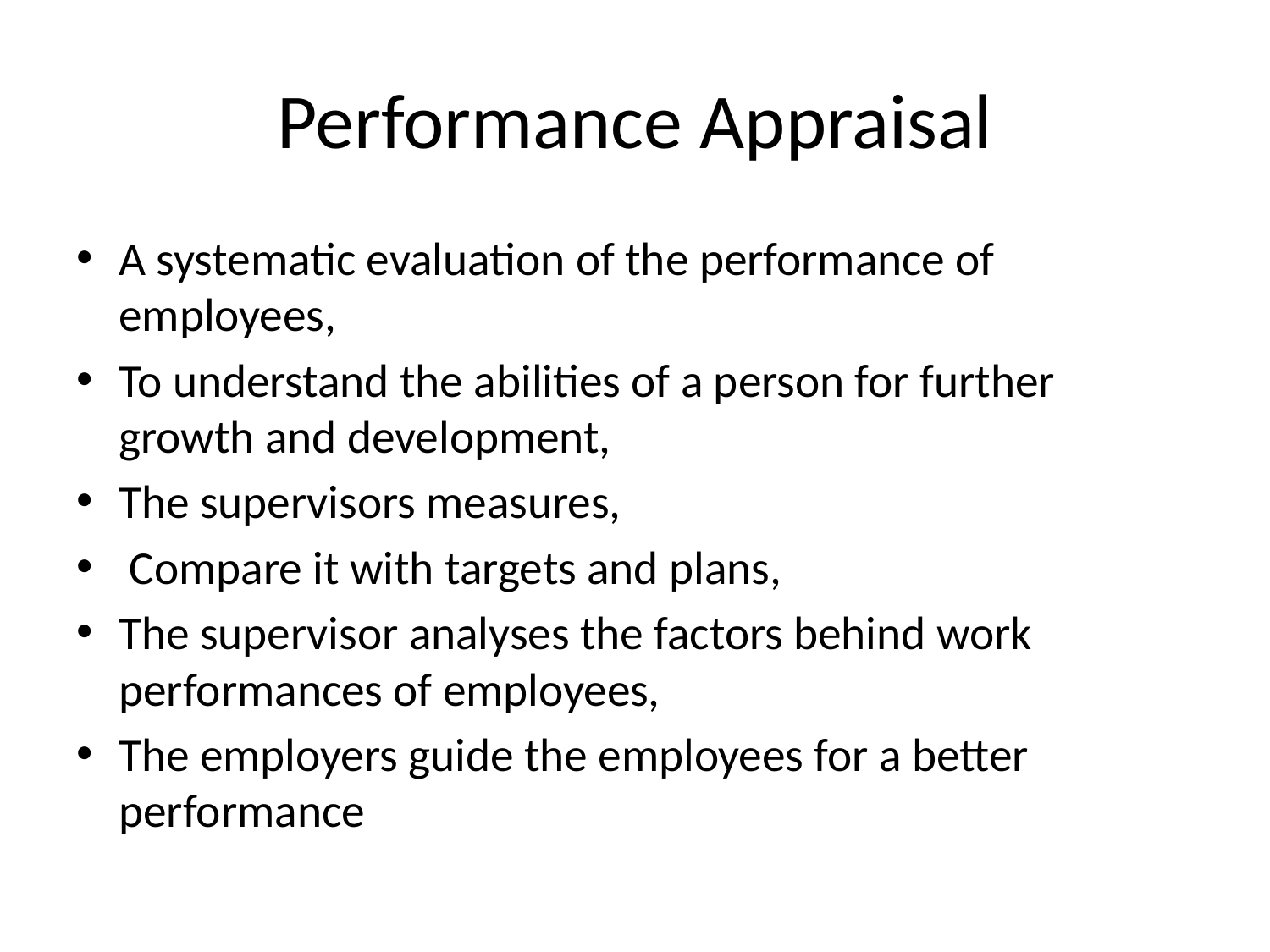

# Performance Appraisal
A systematic evaluation of the performance of employees,
To understand the abilities of a person for further growth and development,
The supervisors measures,
 Compare it with targets and plans,
The supervisor analyses the factors behind work performances of employees,
The employers guide the employees for a better performance